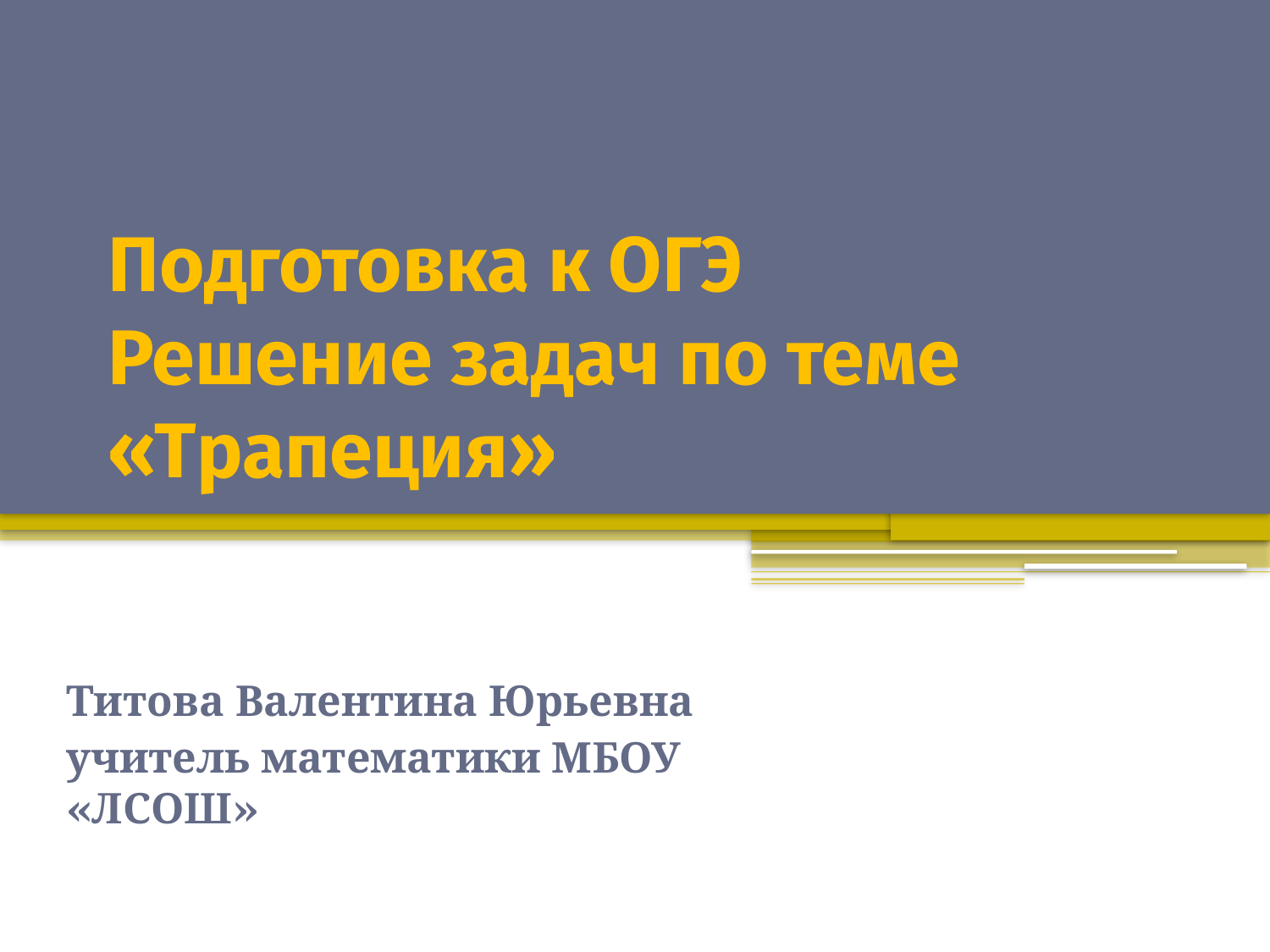

# Подготовка к ОГЭ Решение задач по теме «Трапеция»

Титова Валентина Юрьевна
учитель математики МБОУ «ЛСОШ»